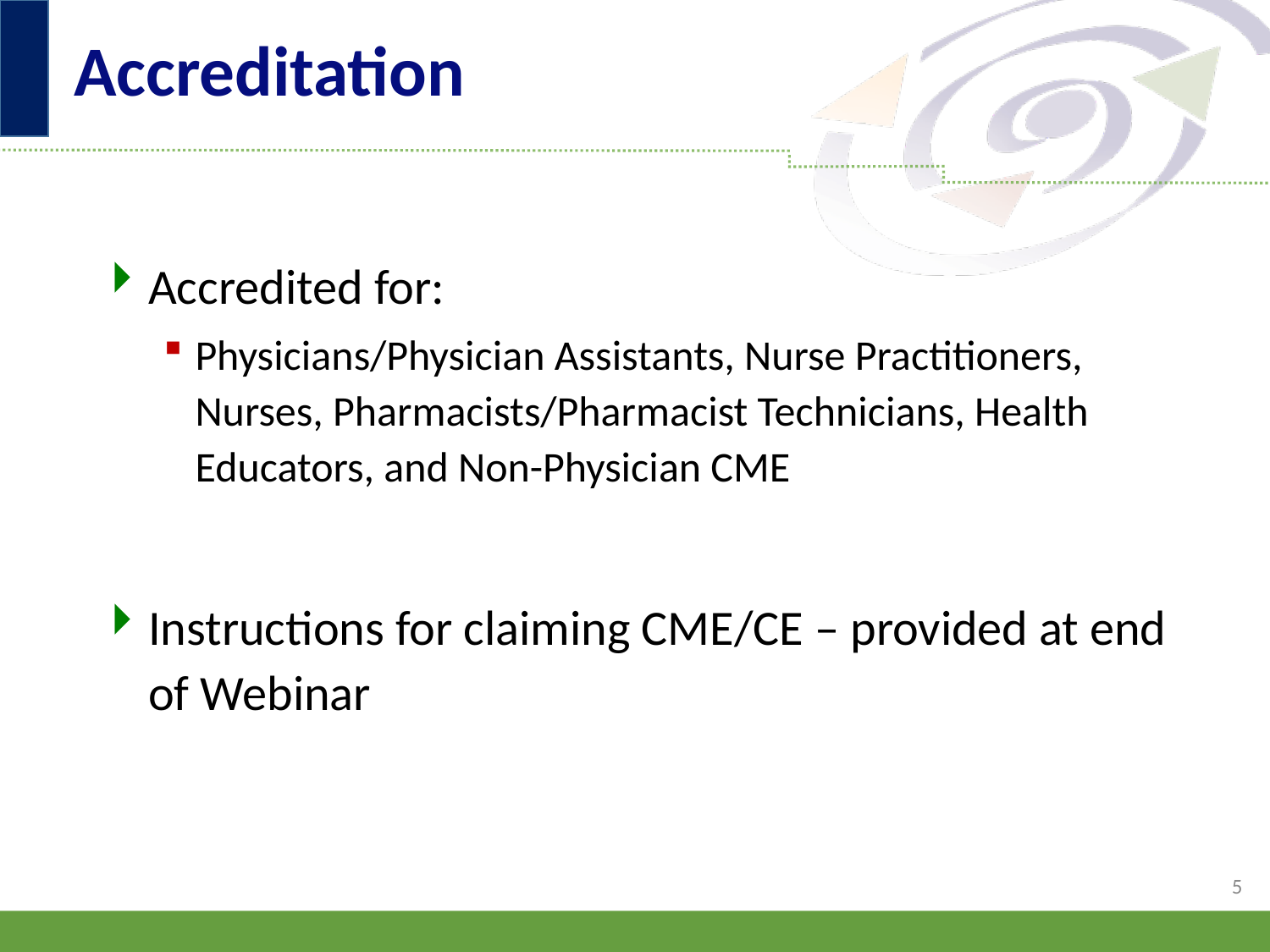

# Accreditation
Accredited for:
Physicians/Physician Assistants, Nurse Practitioners, Nurses, Pharmacists/Pharmacist Technicians, Health Educators, and Non-Physician CME

Instructions for claiming CME/CE – provided at end of Webinar
5